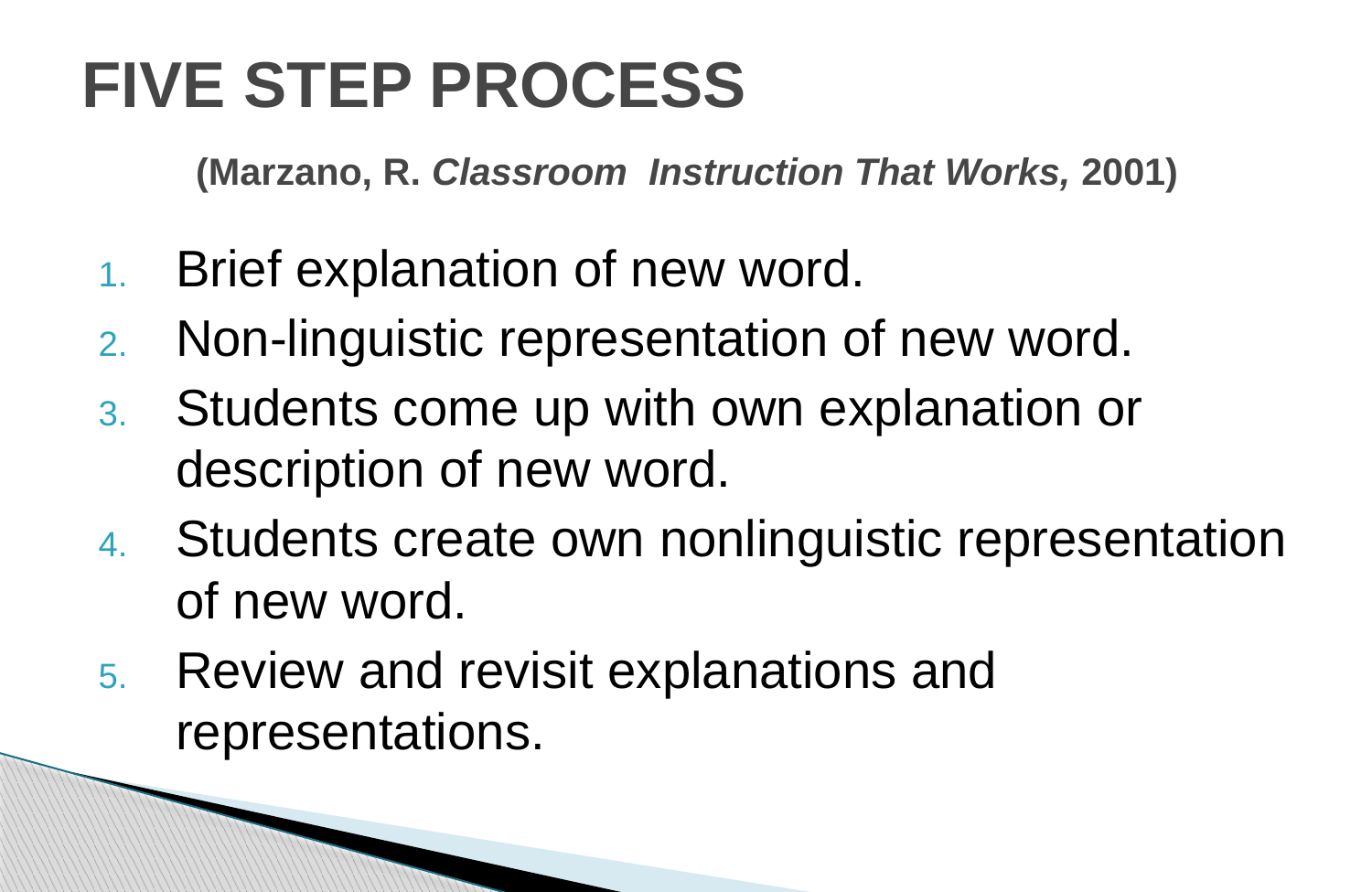

# FIVE STEP PROCESS (Marzano, R. Classroom  Instruction That Works, 2001)
Brief explanation of new word.
Non-linguistic representation of new word.
Students come up with own explanation or description of new word.
Students create own nonlinguistic representation of new word.
Review and revisit explanations and representations.